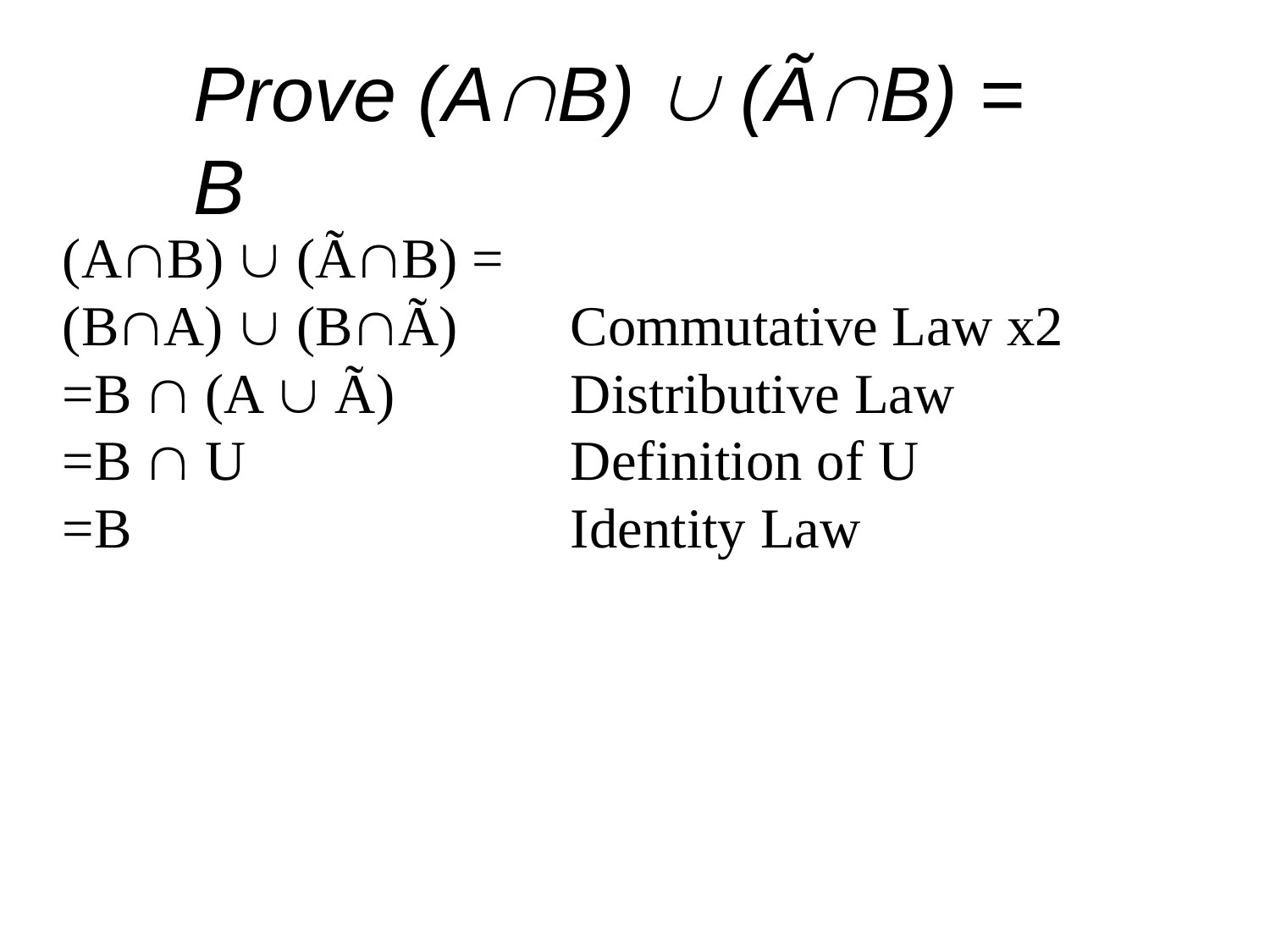

# Prove (A∩B) ∪ (Ã∩B) = B
(A∩B) ∪ (Ã∩B) =
(B∩A) ∪ (B∩Ã) 	Commutative Law x2
=B ∩ (A ∪ Ã) 		Distributive Law
=B ∩ U 			Definition of U
=B				Identity Law